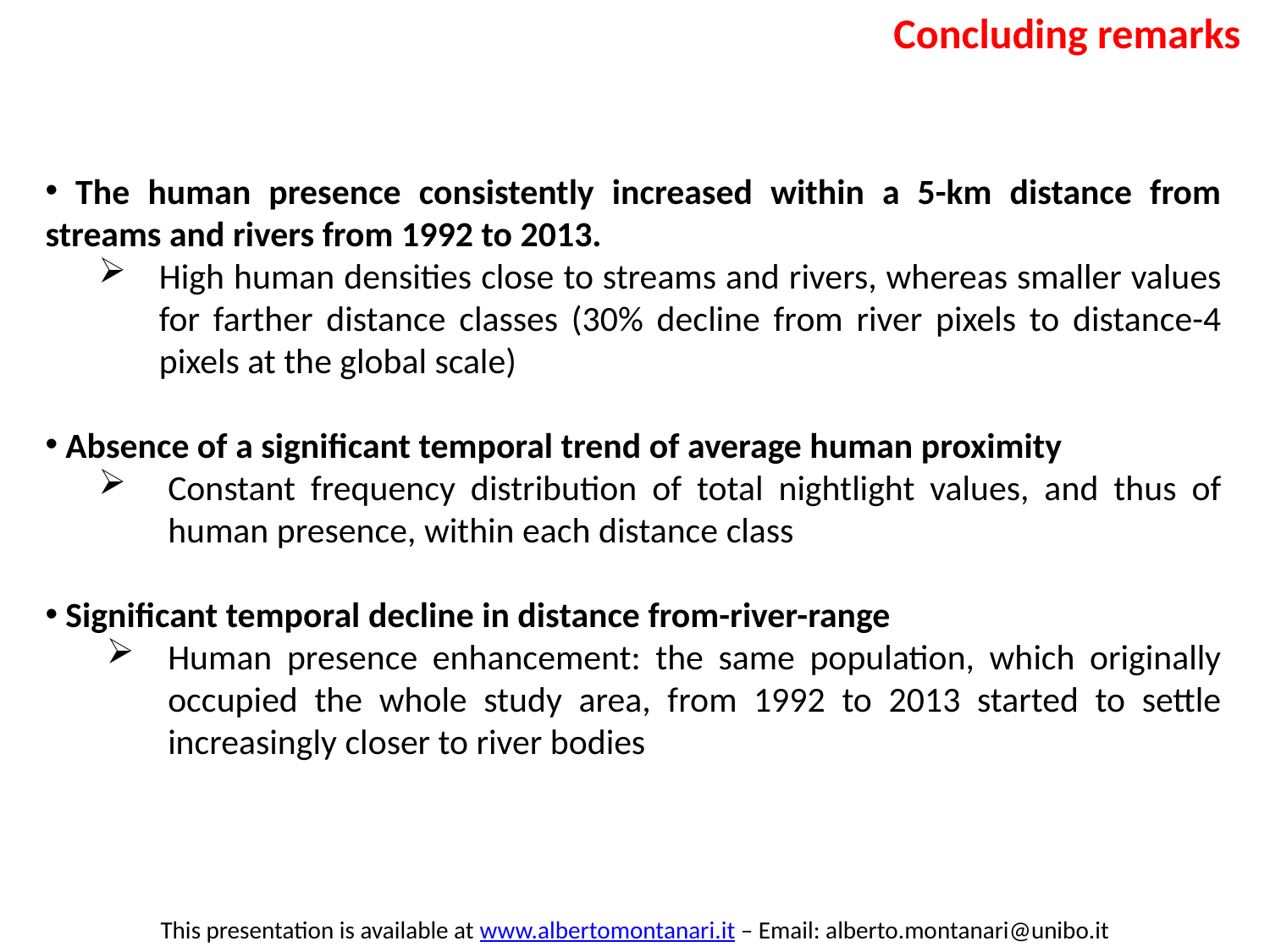

Concluding remarks
 The human presence consistently increased within a 5-km distance from streams and rivers from 1992 to 2013.
High human densities close to streams and rivers, whereas smaller values for farther distance classes (30% decline from river pixels to distance-4 pixels at the global scale)

 Absence of a significant temporal trend of average human proximity
Constant frequency distribution of total nightlight values, and thus of human presence, within each distance class

 Significant temporal decline in distance from-river-range
Human presence enhancement: the same population, which originally occupied the whole study area, from 1992 to 2013 started to settle increasingly closer to river bodies
This presentation is available at www.albertomontanari.it – Email: alberto.montanari@unibo.it